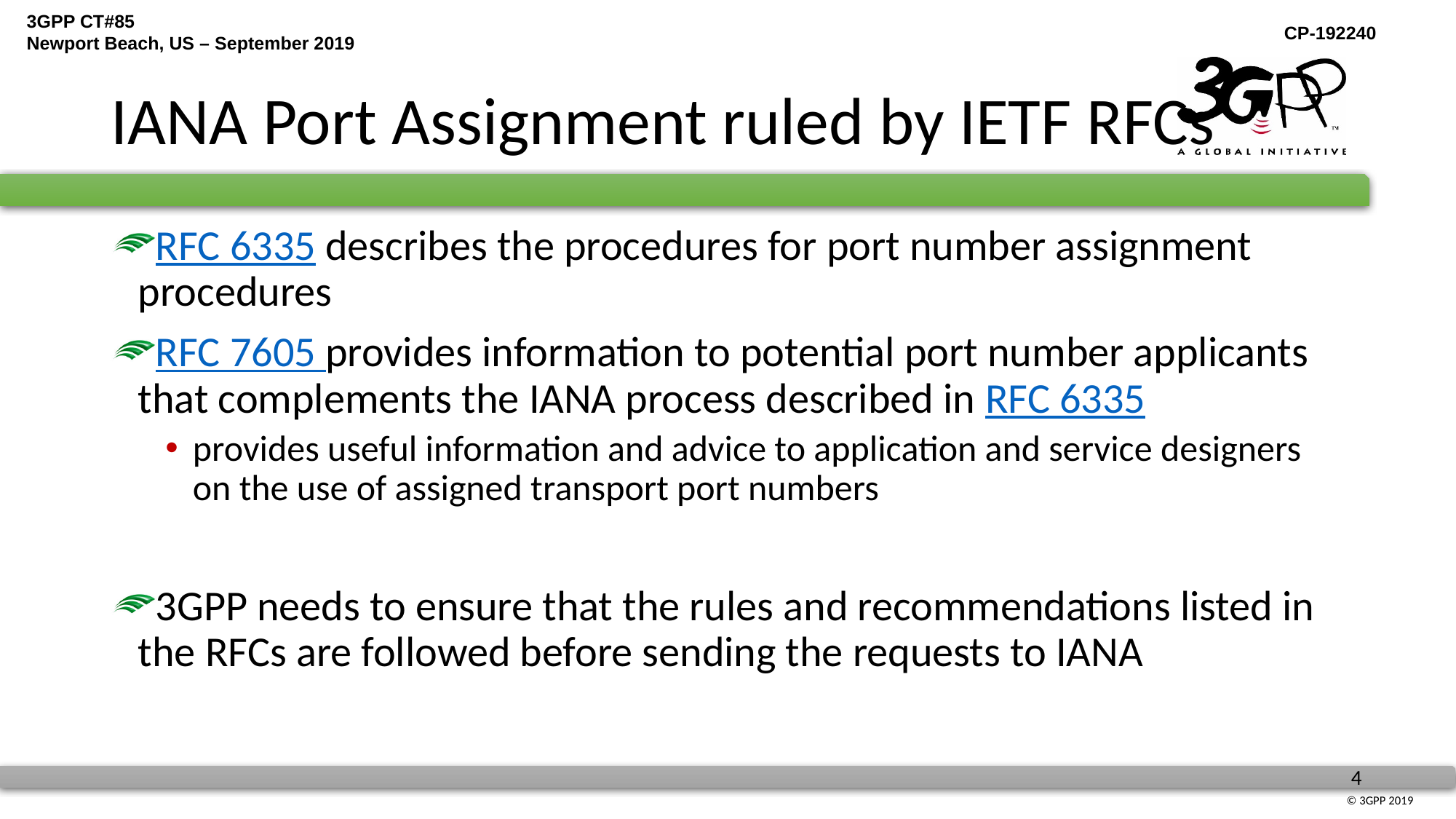

# IANA Port Assignment ruled by IETF RFCs
RFC 6335 describes the procedures for port number assignment procedures
RFC 7605 provides information to potential port number applicants that complements the IANA process described in RFC 6335
provides useful information and advice to application and service designers on the use of assigned transport port numbers

3GPP needs to ensure that the rules and recommendations listed in the RFCs are followed before sending the requests to IANA